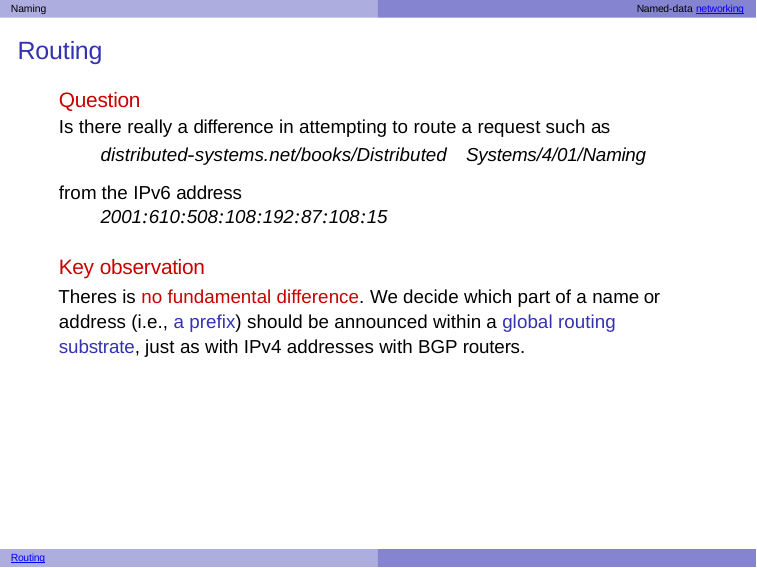

Naming	Named-data networking
# Routing
Question
Is there really a difference in attempting to route a request such as
distributed-systems.net/books/Distributed  Systems/4/01/Naming
from the IPv6 address
2001:610:508:108:192:87:108:15

Key observation
Theres is no fundamental difference. We decide which part of a name or address (i.e., a prefix) should be announced within a global routing substrate, just as with IPv4 addresses with BGP routers.

Routing